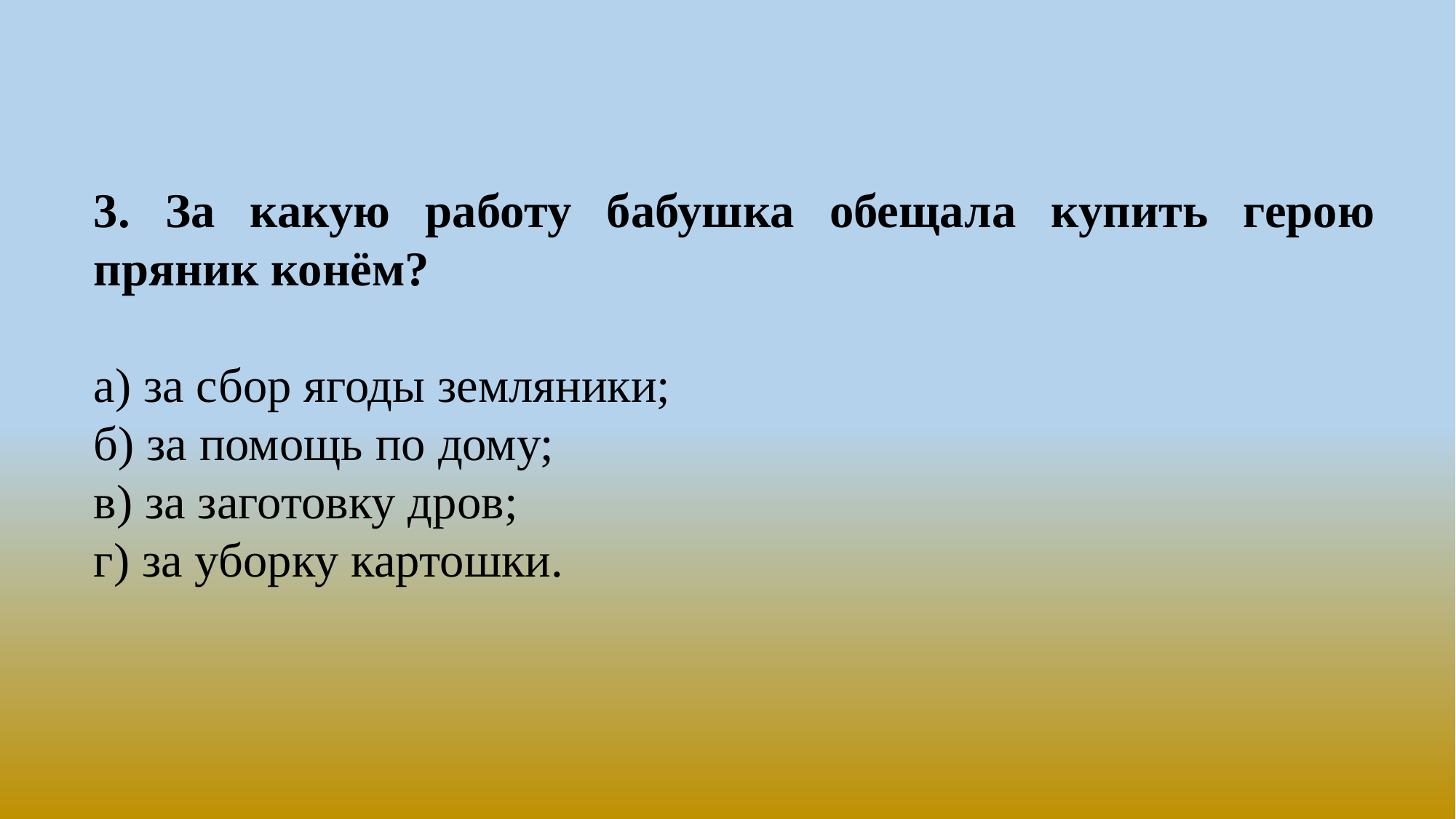

3. За какую работу бабушка обещала купить герою пряник конём?

а) за сбор ягоды земляники;
б) за помощь по дому;
в) за заготовку дров;
г) за уборку картошки.